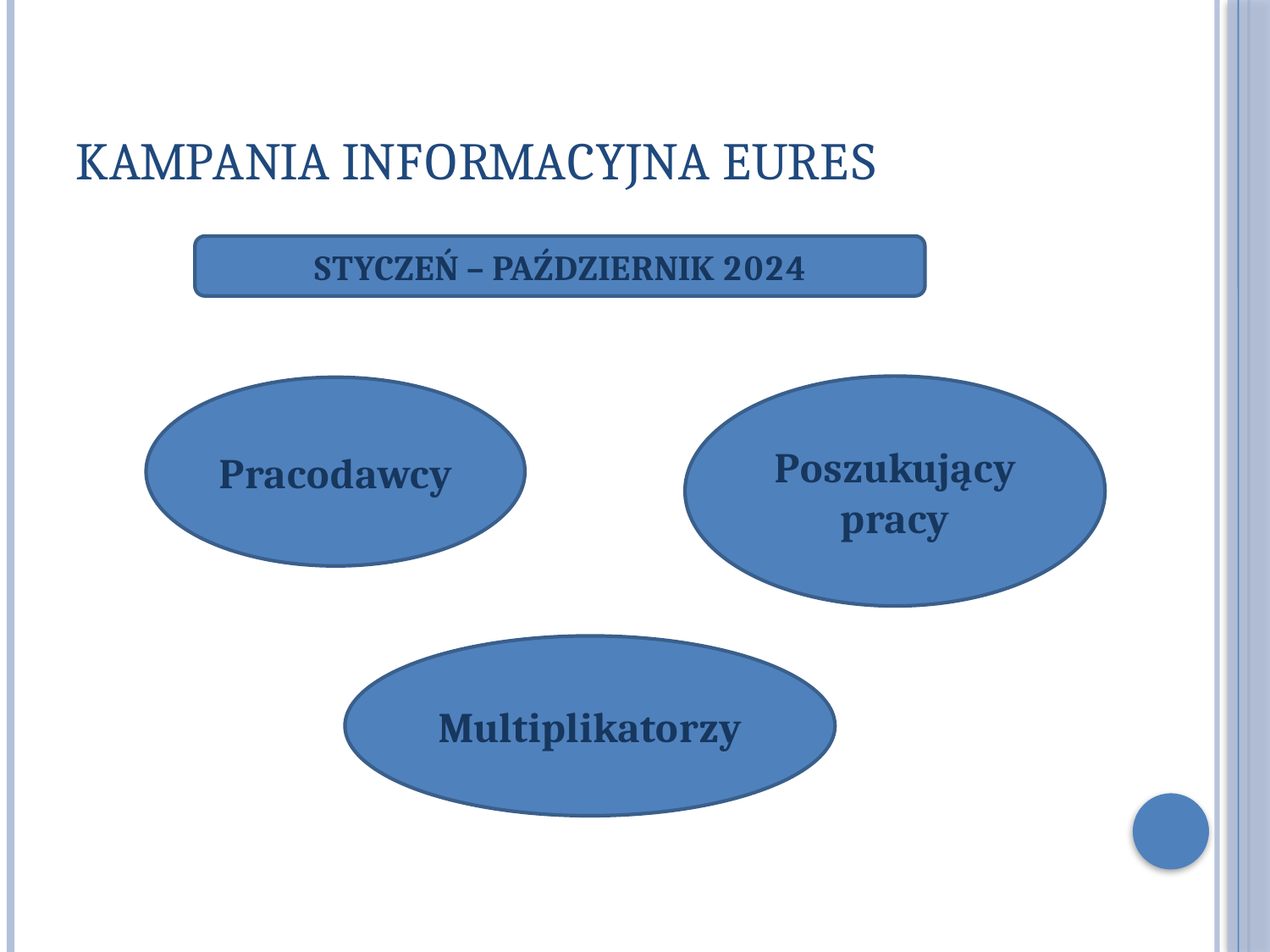

# Kampania informacyjna EURES
STYCZEŃ – PAŹDZIERNIK 2024
Poszukujący pracy
Pracodawcy
Multiplikatorzy